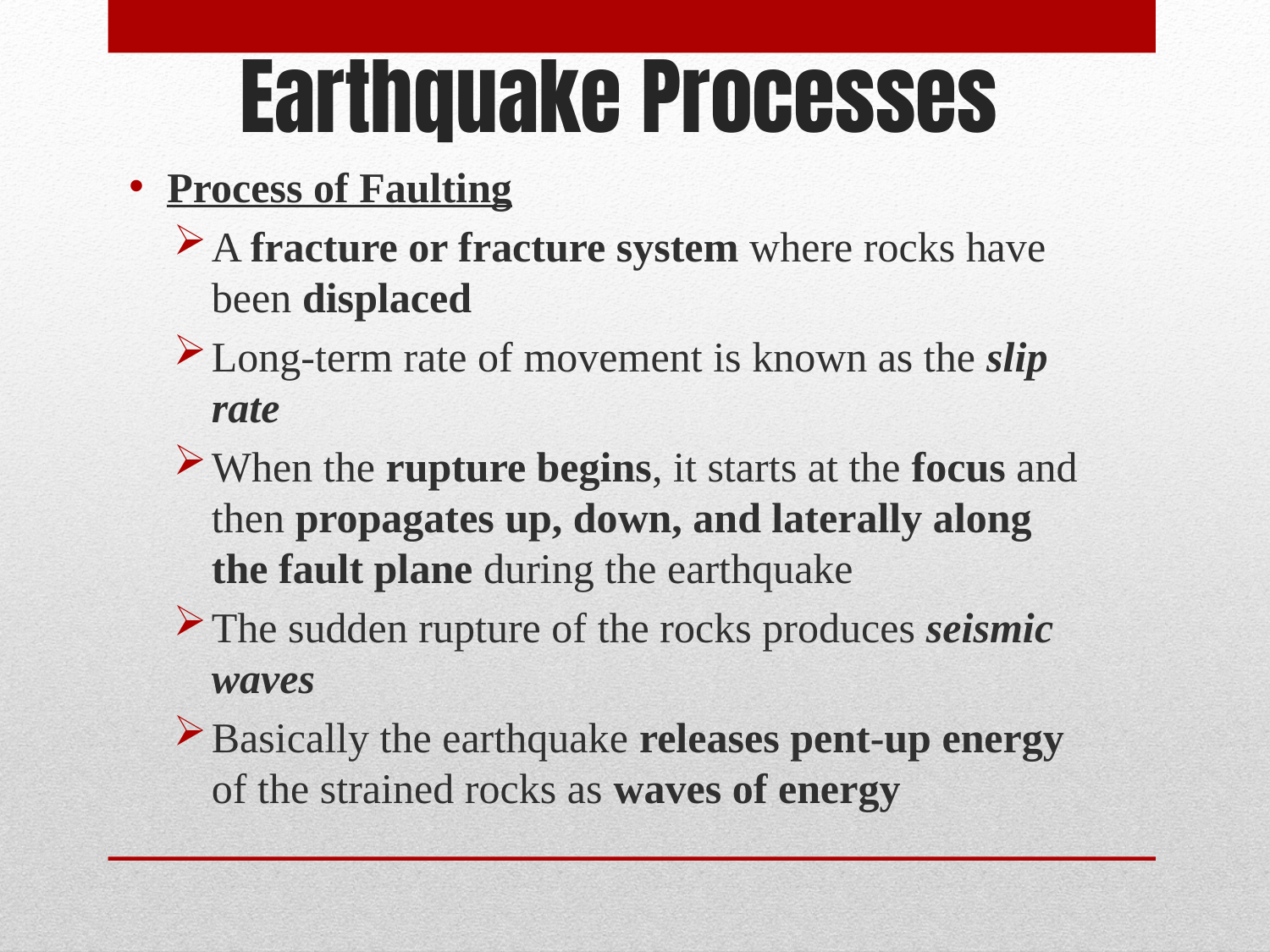

# Earthquake Processes
Process of Faulting
A fracture or fracture system where rocks have been displaced
Long-term rate of movement is known as the slip rate
When the rupture begins, it starts at the focus and then propagates up, down, and laterally along the fault plane during the earthquake
The sudden rupture of the rocks produces seismic waves
Basically the earthquake releases pent-up energy of the strained rocks as waves of energy